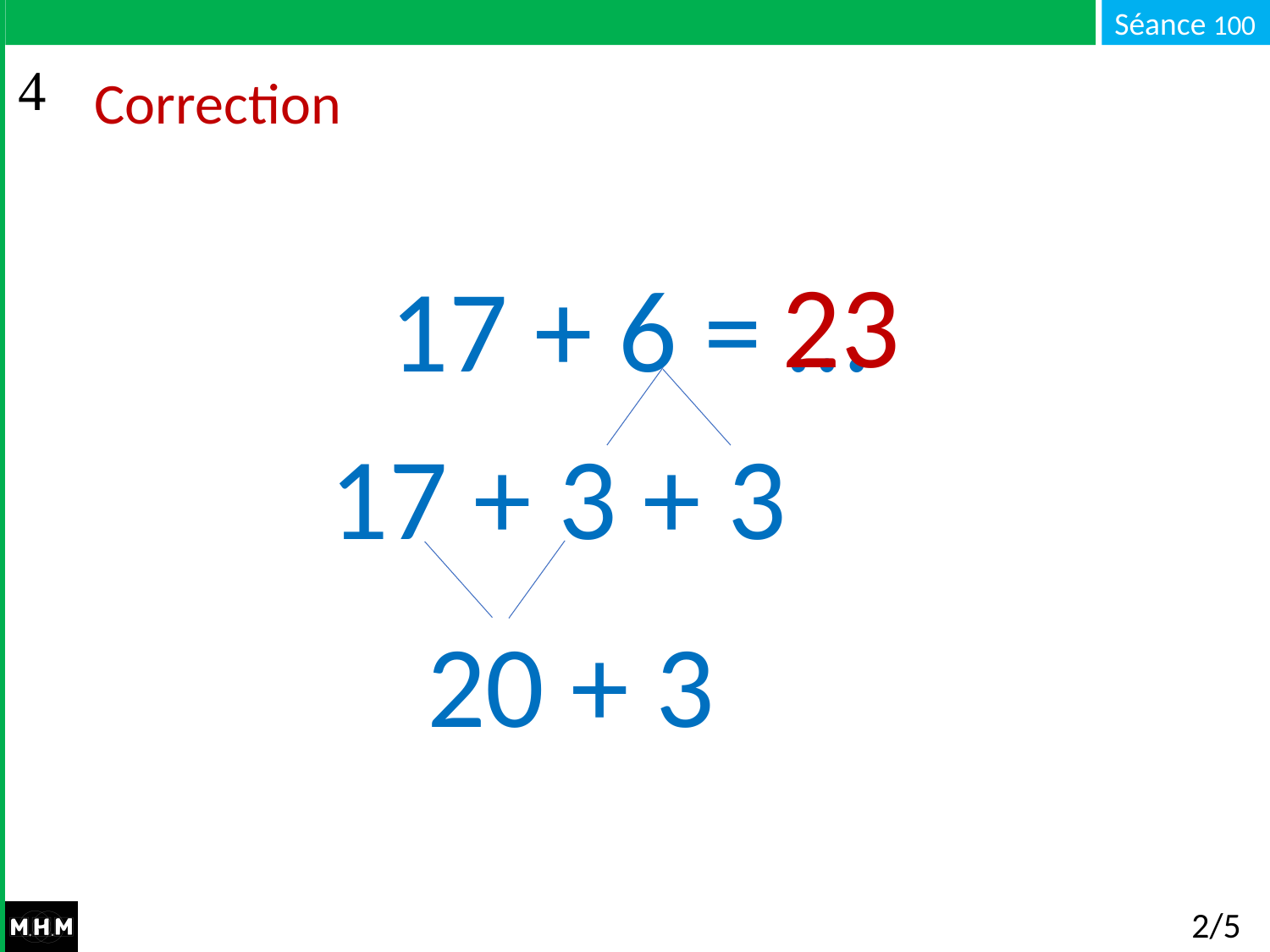

# Correction
23
17 + 6 = …
17 + 3 + 3
20 + 3
2/5